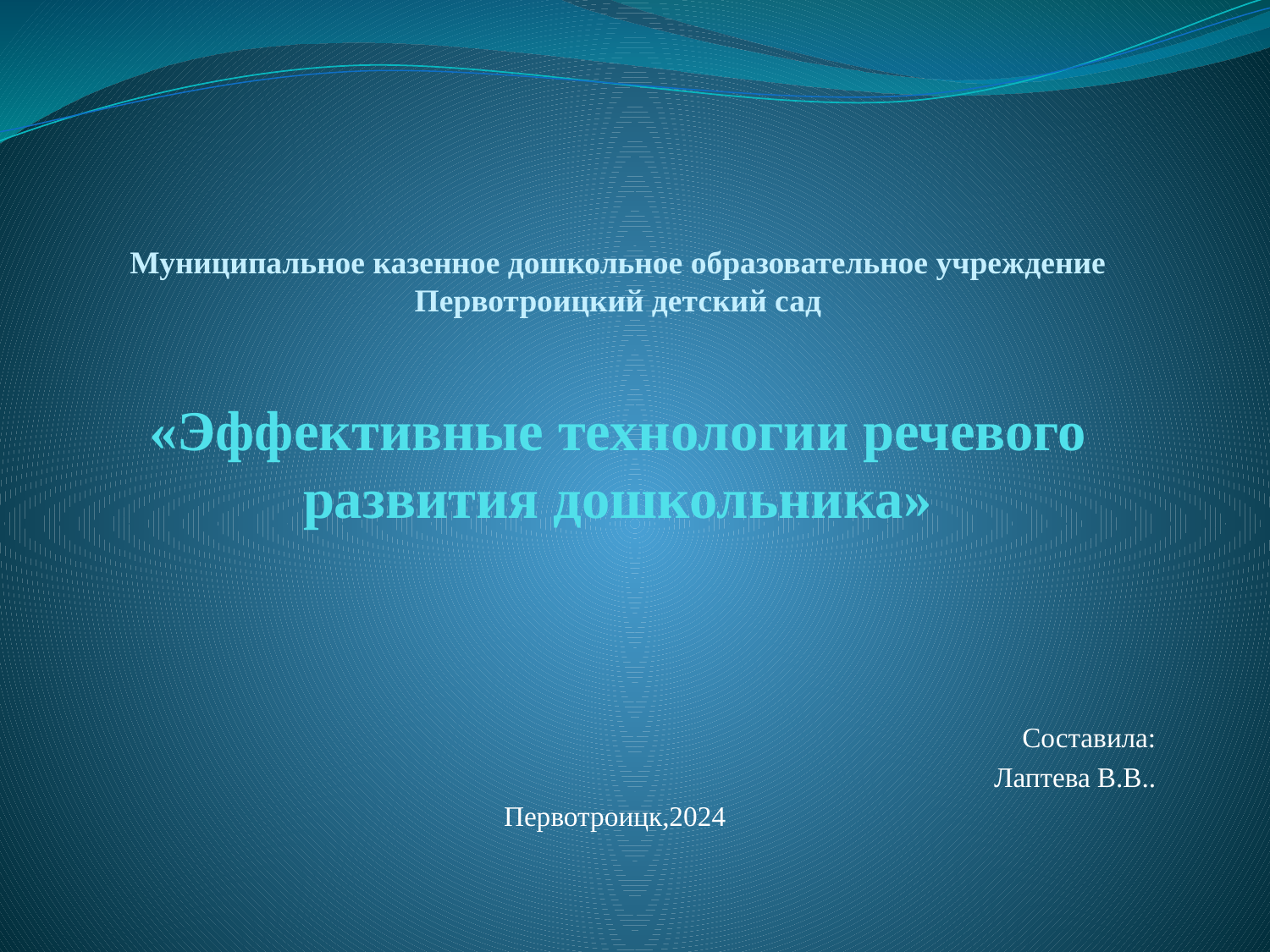

# Муниципальное казенное дошкольное образовательное учреждение Первотроицкий детский сад «Эффективные технологии речевого развития дошкольника»

Составила:
Лаптева В.В..
Первотроицк,2024